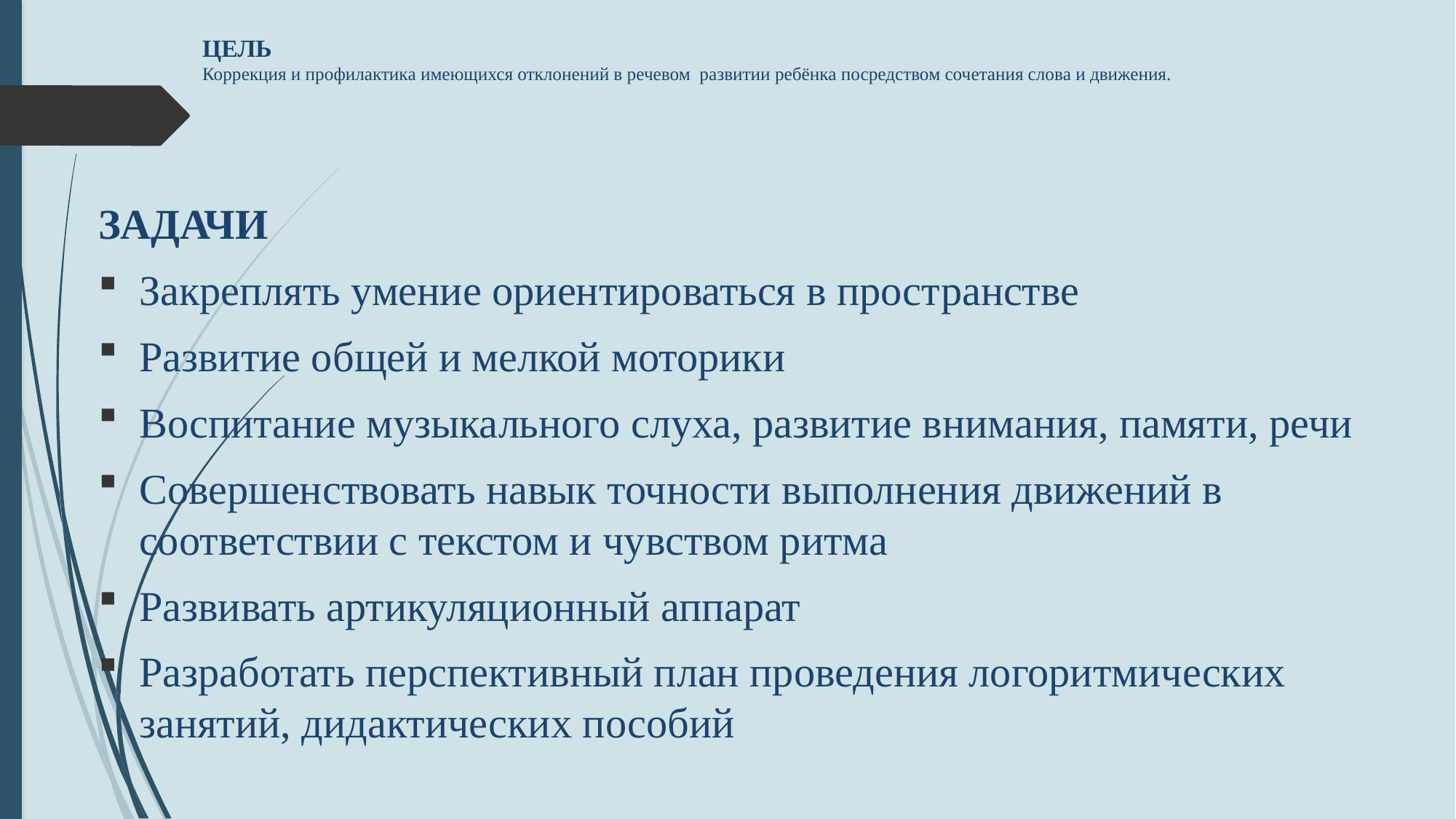

# ЦЕЛЬ Коррекция и профилактика имеющихся отклонений в речевом  развитии ребёнка посредством сочетания слова и движения.
ЗАДАЧИ
Закреплять умение ориентироваться в пространстве
Развитие общей и мелкой моторики
Воспитание музыкального слуха, развитие внимания, памяти, речи
Совершенствовать навык точности выполнения движений в соответствии с текстом и чувством ритма
Развивать артикуляционный аппарат
Разработать перспективный план проведения логоритмических занятий, дидактических пособий